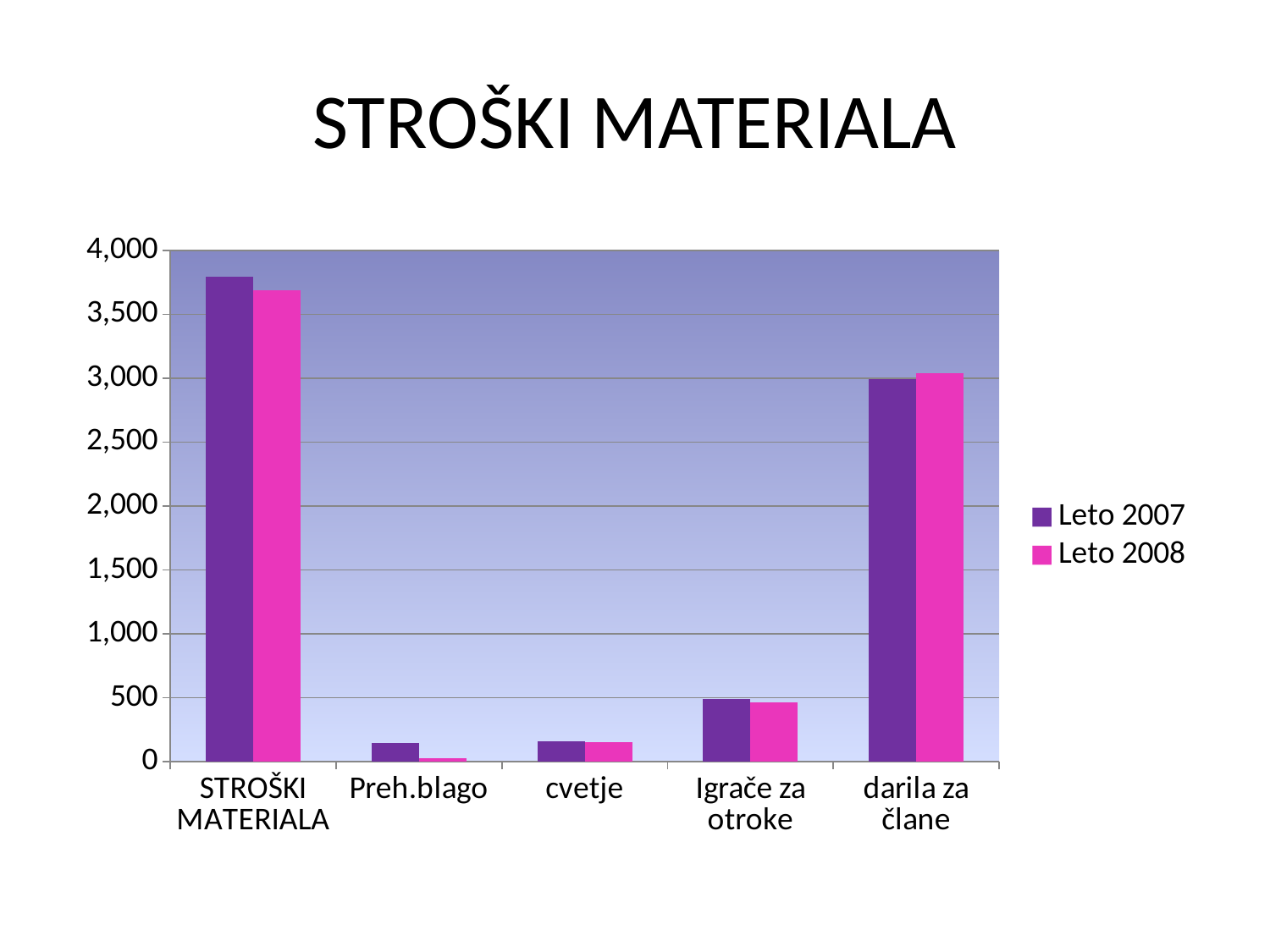

# STROŠKI MATERIALA

### Chart

| Category | Leto 2007 | Leto 2008 |
|---|---|---|
| STROŠKI MATERIALA | 3792.56 | 3687.62 |
| Preh.blago | 148.58 | 24.27999999999999 |
| cvetje | 160.0 | 154.0 |
| Igrače za otroke | 488.78 | 467.34000000000015 |
| darila za člane | 2995.2 | 3042.0 |